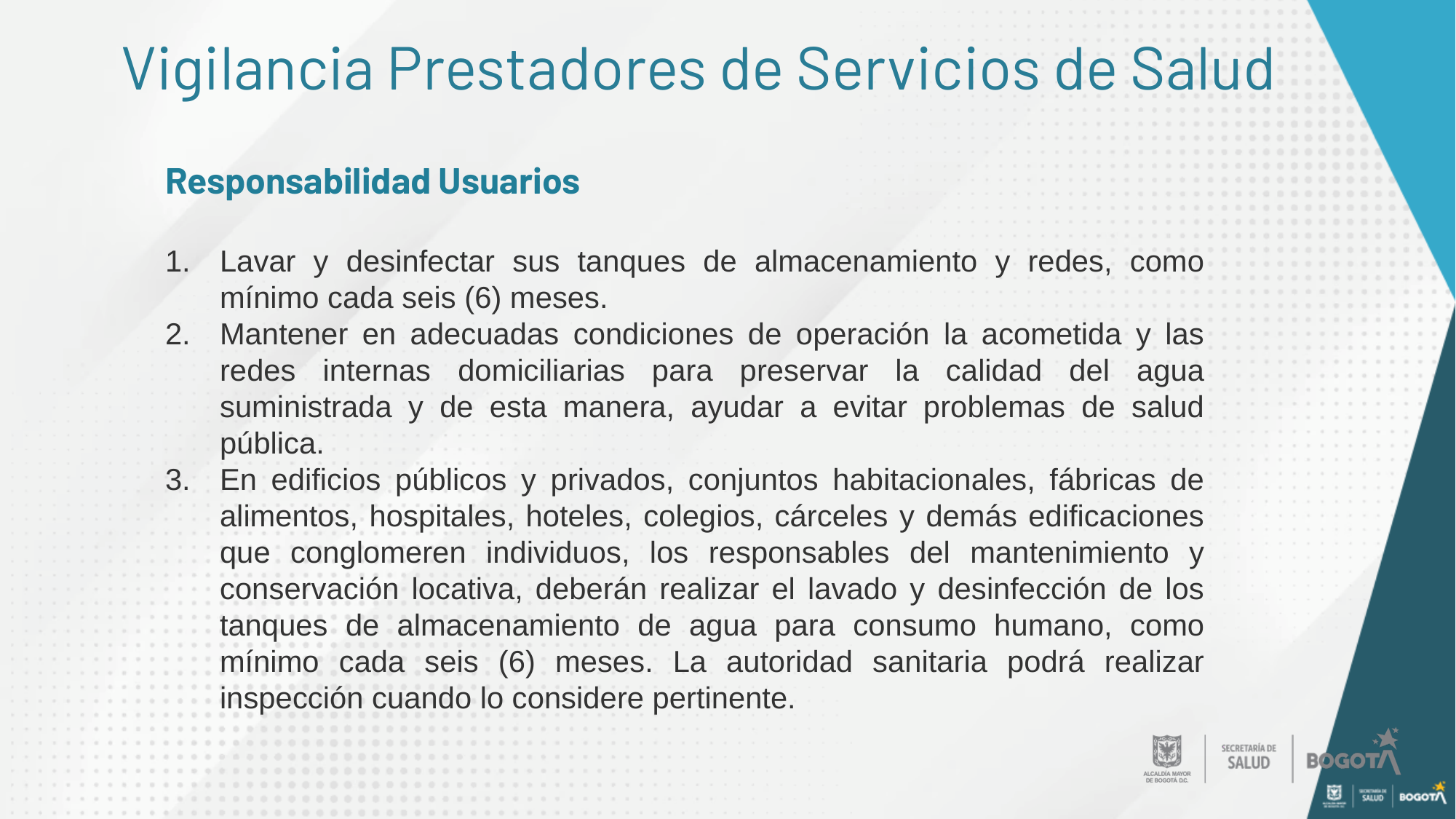

Vigilancia Prestadores de Servicios de Salud
Responsabilidad Usuarios
Lavar y desinfectar sus tanques de almacenamiento y redes, como mínimo cada seis (6) meses.
Mantener en adecuadas condiciones de operación la acometida y las redes internas domiciliarias para preservar la calidad del agua suministrada y de esta manera, ayudar a evitar problemas de salud pública.
En edificios públicos y privados, conjuntos habitacionales, fábricas de alimentos, hospitales, hoteles, colegios, cárceles y demás edificaciones que conglomeren individuos, los responsables del mantenimiento y conservación locativa, deberán realizar el lavado y desinfección de los tanques de almacenamiento de agua para consumo humano, como mínimo cada seis (6) meses. La autoridad sanitaria podrá realizar inspección cuando lo considere pertinente.